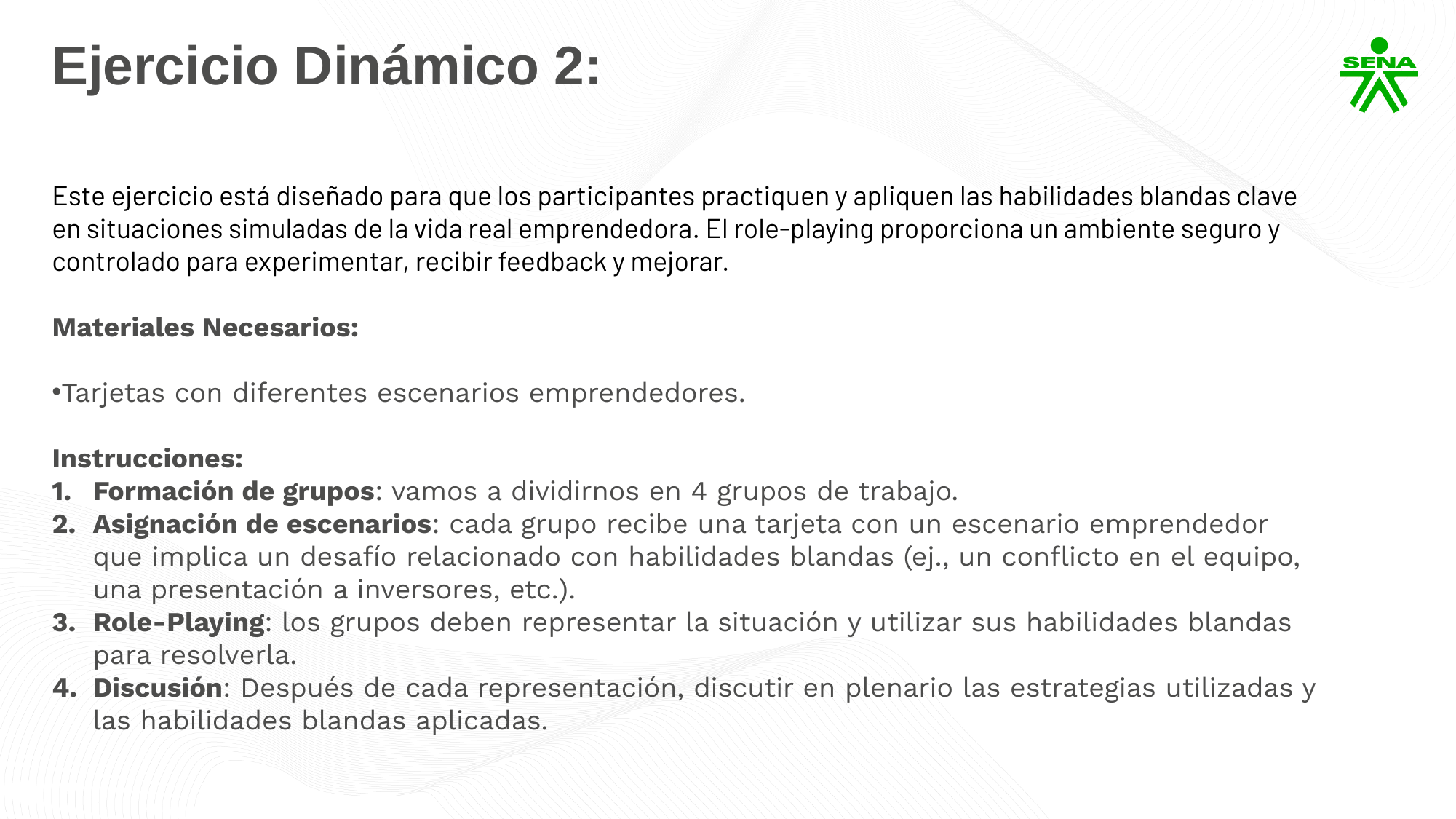

Ejercicio Dinámico 2:
Este ejercicio está diseñado para que los participantes practiquen y apliquen las habilidades blandas clave en situaciones simuladas de la vida real emprendedora. El role-playing proporciona un ambiente seguro y controlado para experimentar, recibir feedback y mejorar.

Materiales Necesarios:

Tarjetas con diferentes escenarios emprendedores.

Instrucciones:
Formación de grupos: vamos a dividirnos en 4 grupos de trabajo.
Asignación de escenarios: cada grupo recibe una tarjeta con un escenario emprendedor que implica un desafío relacionado con habilidades blandas (ej., un conflicto en el equipo, una presentación a inversores, etc.).
Role-Playing: los grupos deben representar la situación y utilizar sus habilidades blandas para resolverla.
Discusión: Después de cada representación, discutir en plenario las estrategias utilizadas y las habilidades blandas aplicadas.